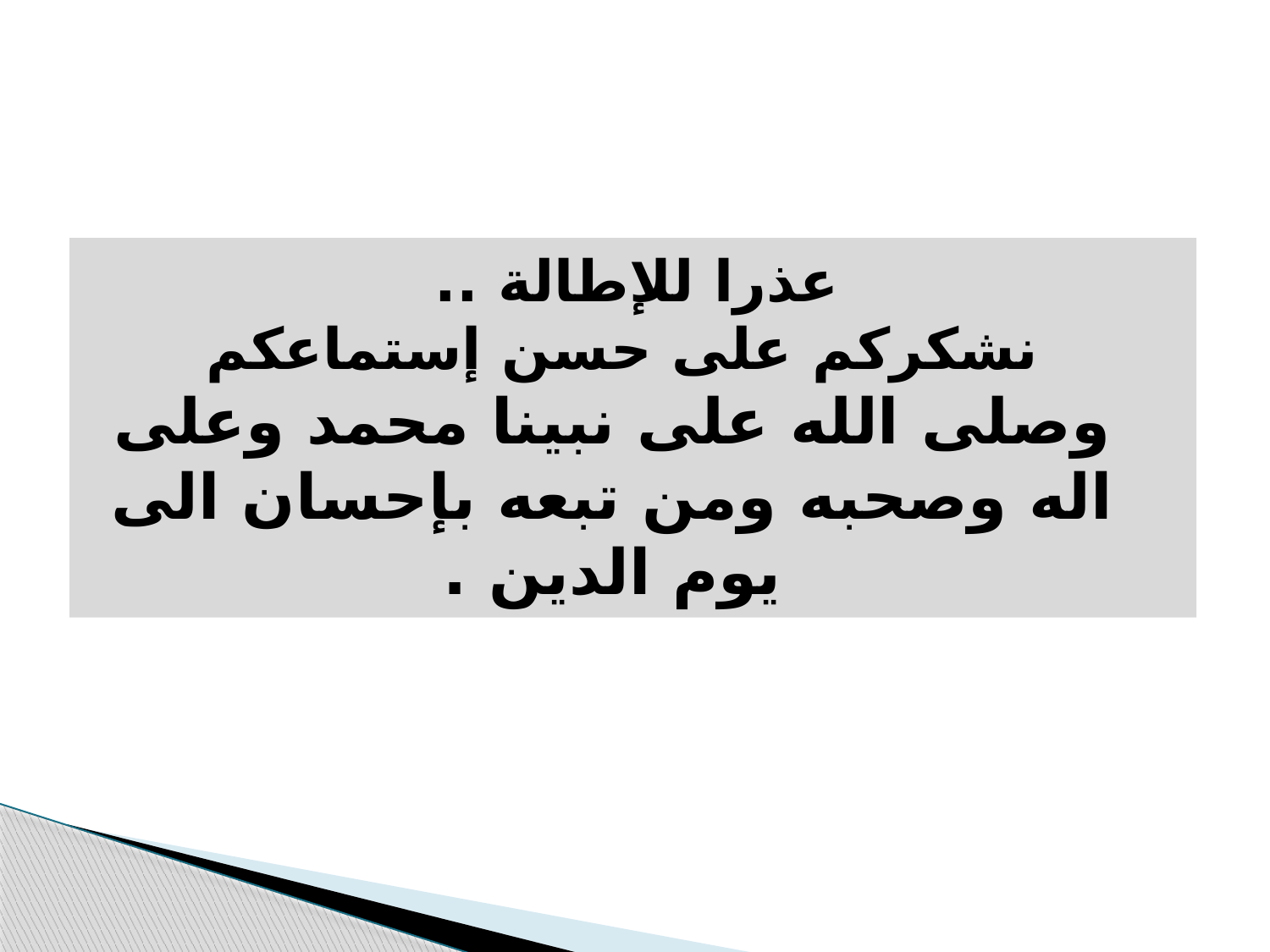

#
عذرا للإطالة ..
نشكركم على حسن إستماعكم
وصلى الله على نبينا محمد وعلى اله وصحبه ومن تبعه بإحسان الى يوم الدين .